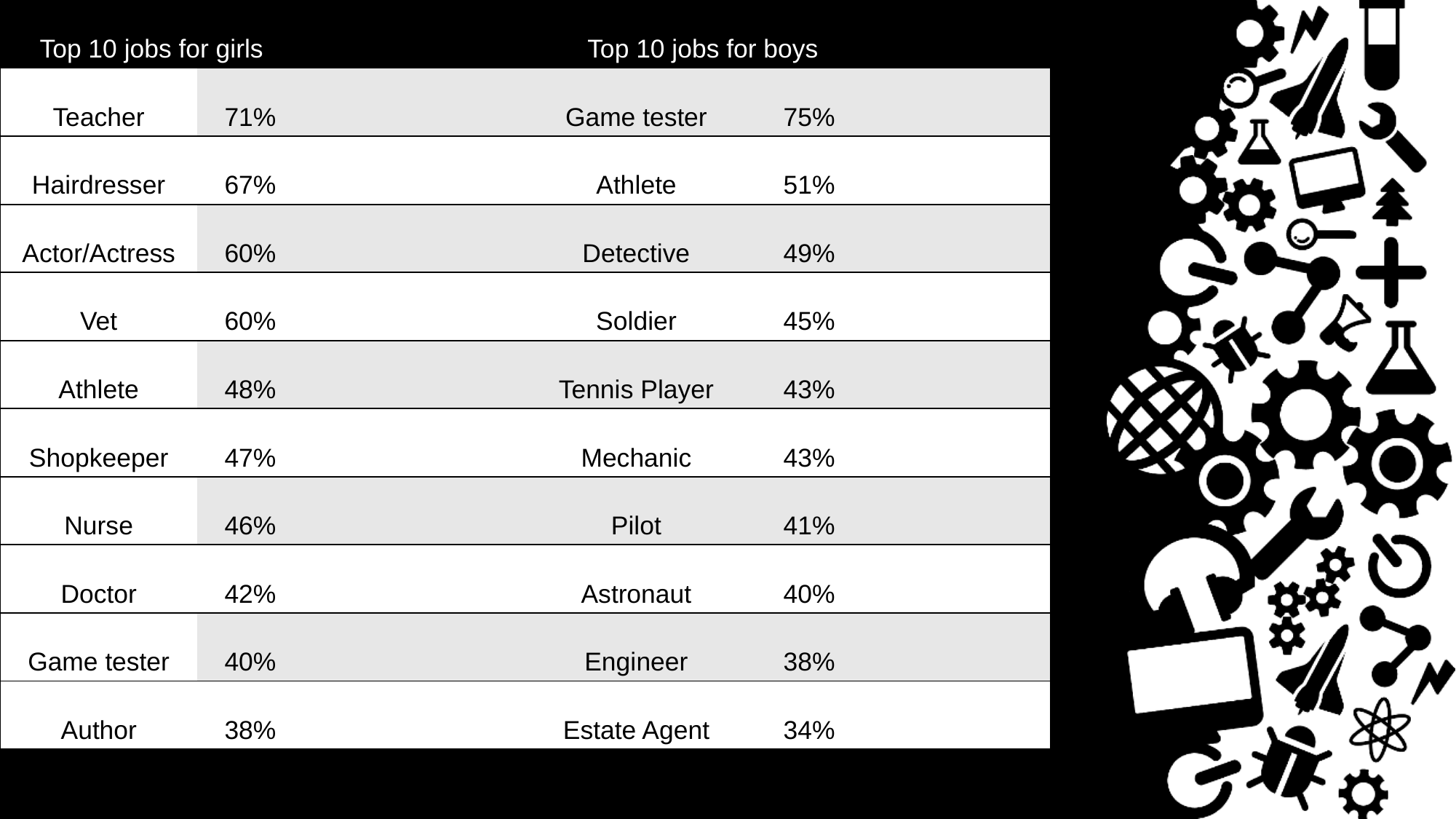

| Top 10 jobs for girls |  |  | Top 10 jobs for boys |  |  |
| --- | --- | --- | --- | --- | --- |
| Teacher | 71% |  | Game tester | 75% |  |
| Hairdresser | 67% |  | Athlete | 51% |  |
| Actor/Actress | 60% |  | Detective | 49% |  |
| Vet | 60% |  | Soldier | 45% |  |
| Athlete | 48% |  | Tennis Player | 43% |  |
| Shopkeeper | 47% |  | Mechanic | 43% |  |
| Nurse | 46% |  | Pilot | 41% |  |
| Doctor | 42% |  | Astronaut | 40% |  |
| Game tester | 40% |  | Engineer | 38% |  |
| Author | 38% |  | Estate Agent | 34% |  |